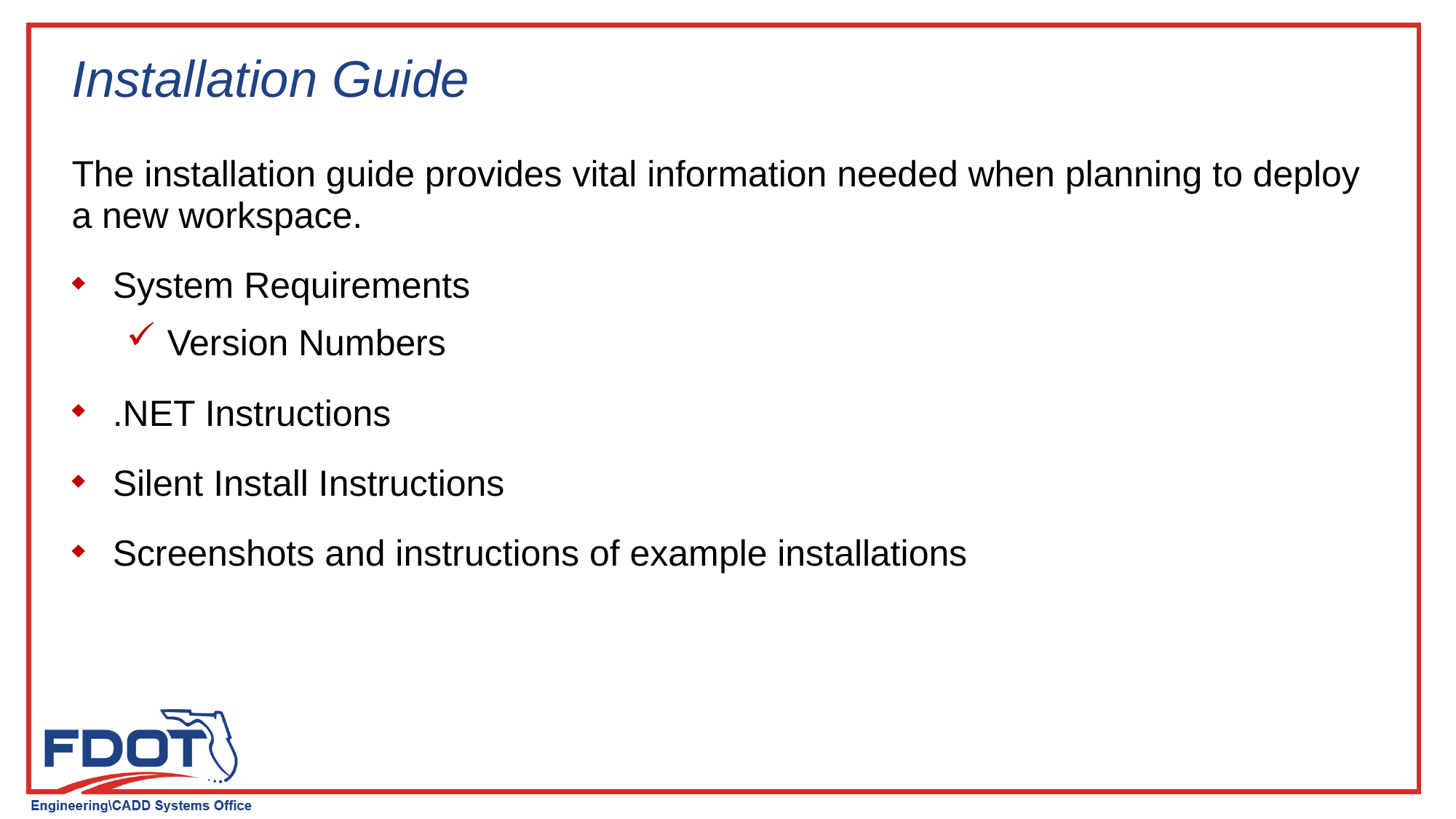

# Installation Guide
The installation guide provides vital information needed when planning to deploy a new workspace.
System Requirements
Version Numbers
.NET Instructions
Silent Install Instructions
Screenshots and instructions of example installations